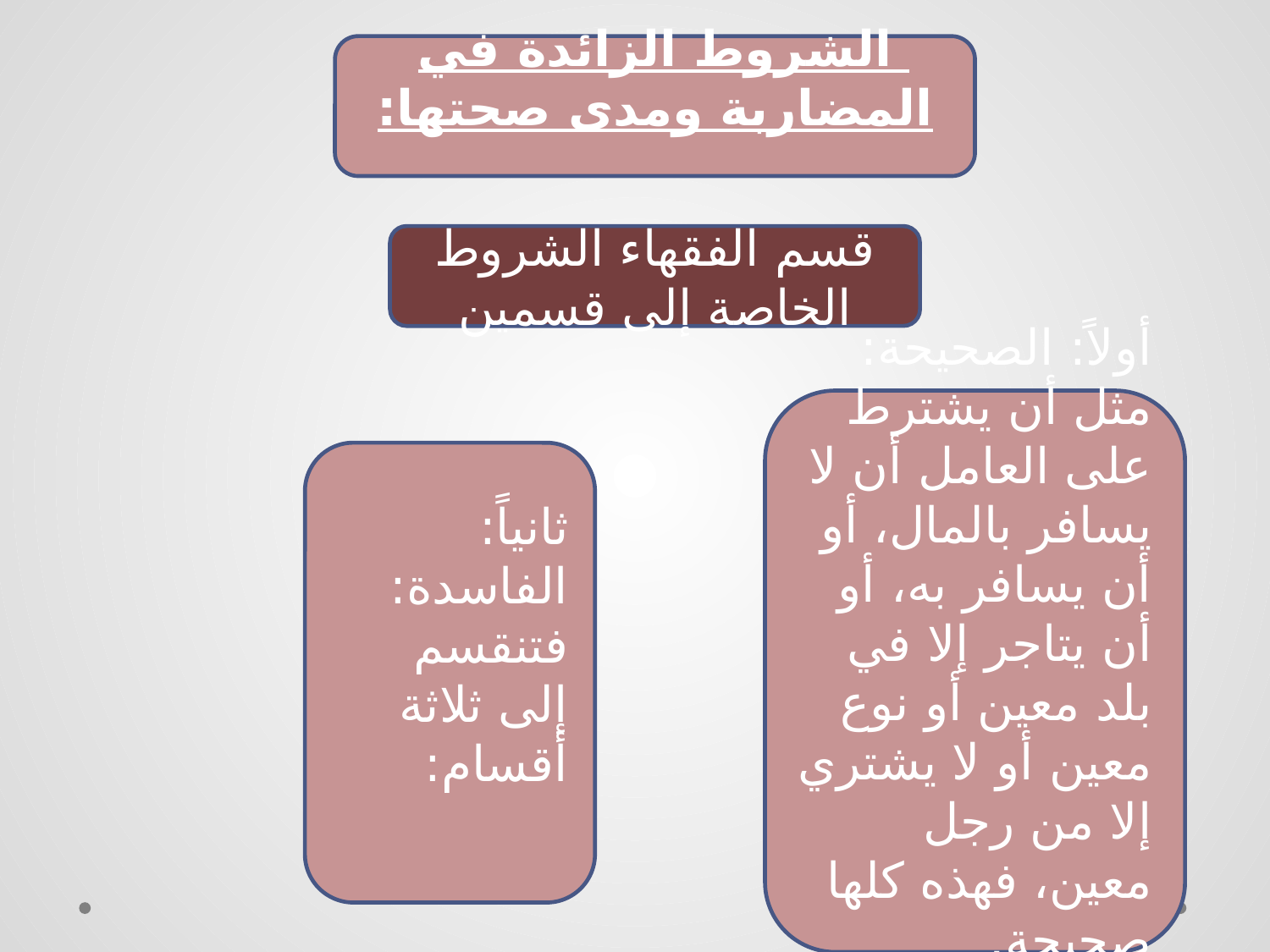

الشروط الزائدة في المضاربة ومدى صحتها:

قسم الفقهاء الشروط الخاصة إلى قسمين
أولاً: الصحيحة:
مثل أن يشترط على العامل أن لا يسافر بالمال، أو أن يسافر به، أو أن يتاجر إلا في بلد معين أو نوع معين أو لا يشتري إلا من رجل معين، فهذه كلها صحيحة.

ثانياً: الفاسدة:
فتنقسم إلى ثلاثة أقسام: